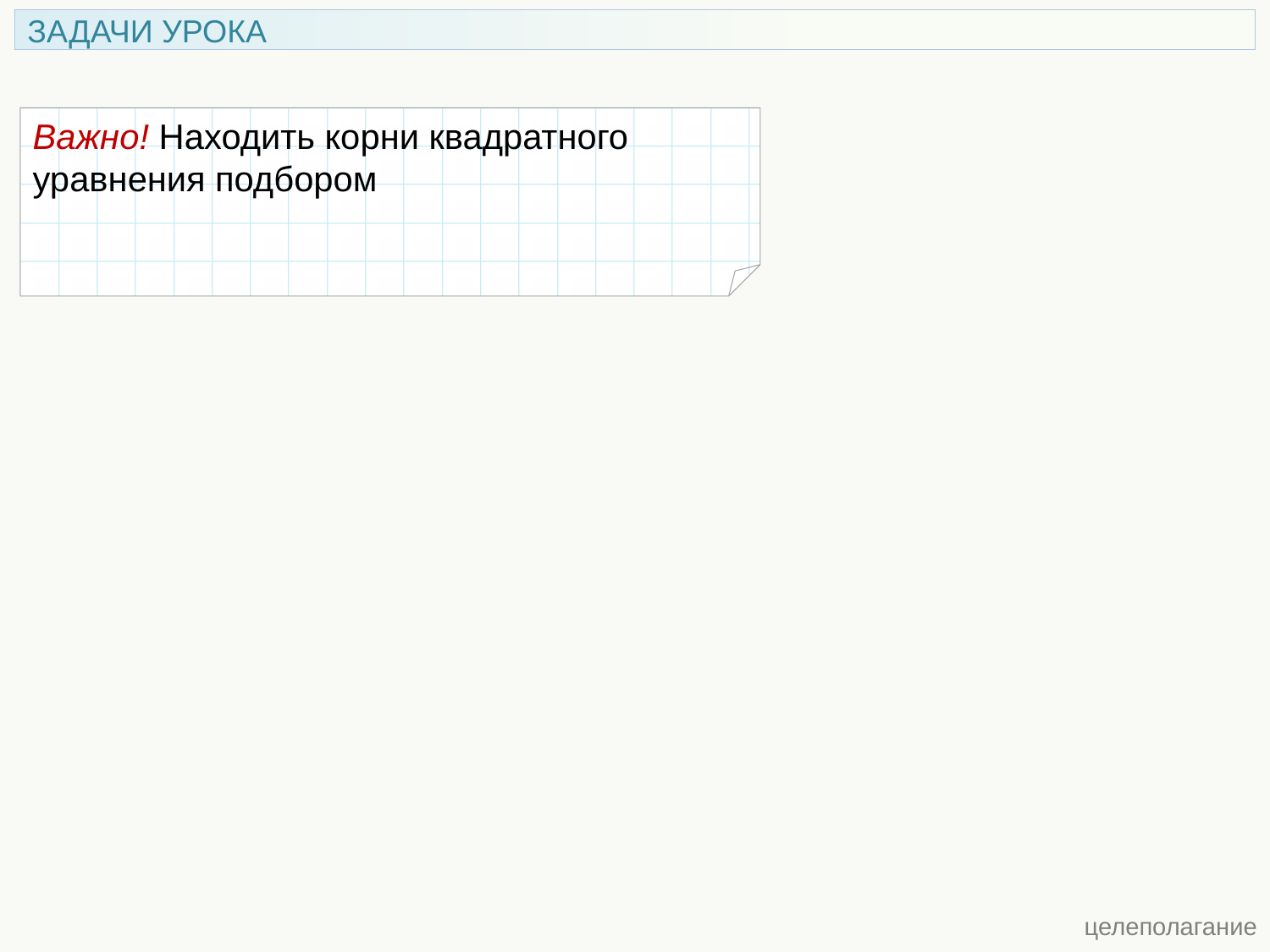

ЗАДАЧИ УРОКА

Важно! Находить корни квадратного
уравнения подбором
  целеполагание